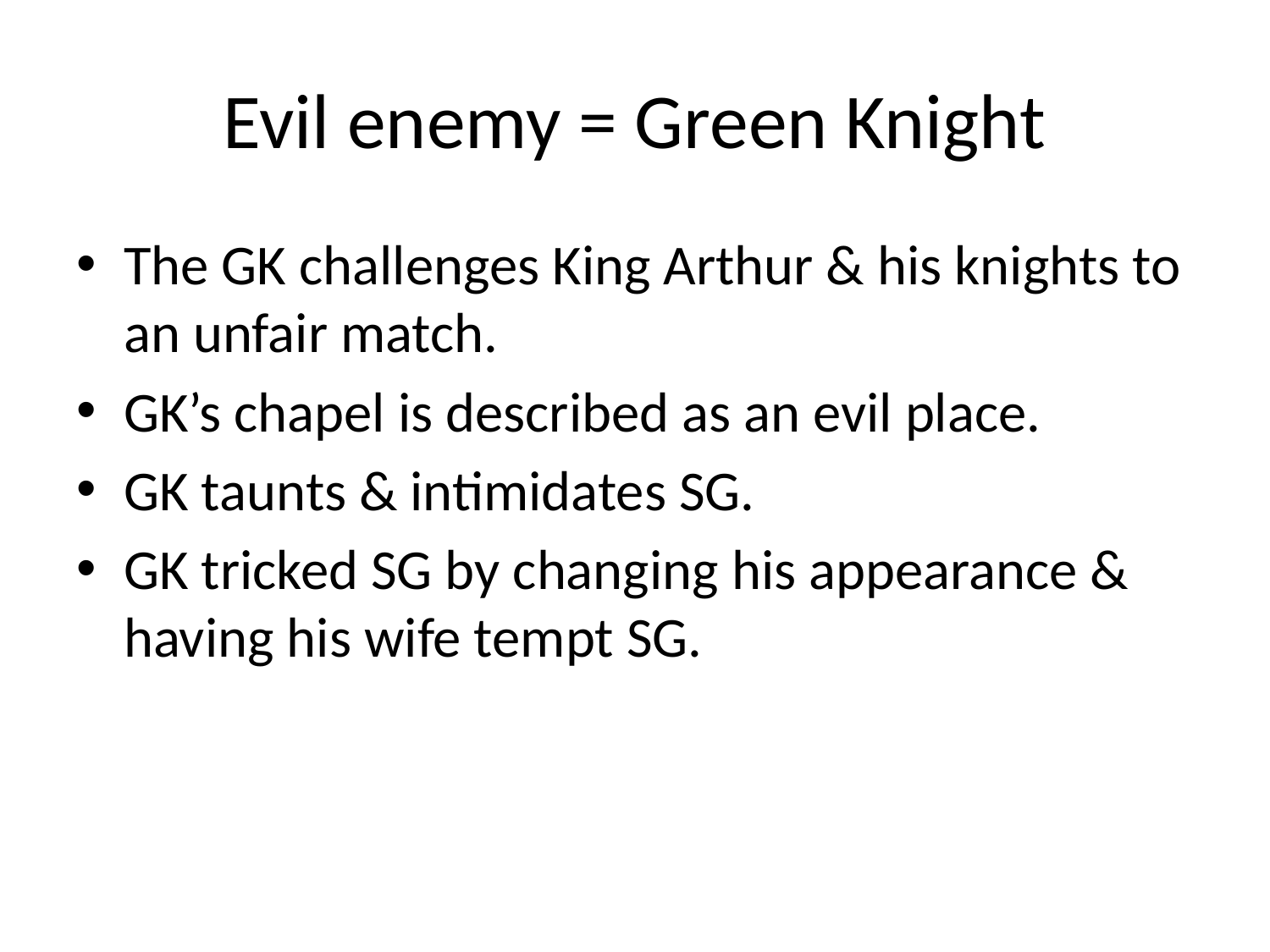

# Evil enemy = Green Knight
The GK challenges King Arthur & his knights to an unfair match.
GK’s chapel is described as an evil place.
GK taunts & intimidates SG.
GK tricked SG by changing his appearance & having his wife tempt SG.